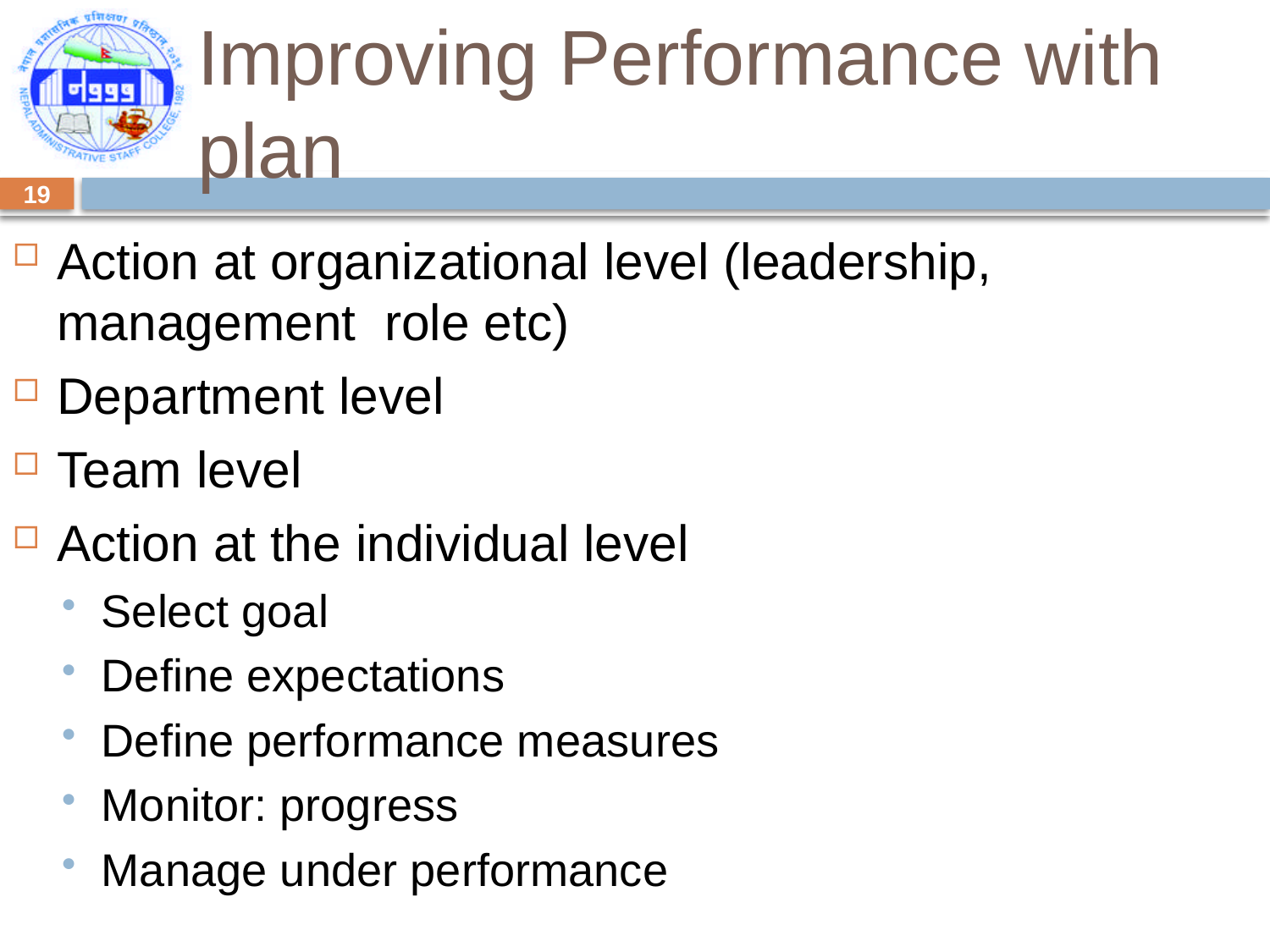

# Improving Performance with plan
19
Action at organizational level (leadership, management  role etc)
Department level
Team level
Action at the individual level
Select goal
Define expectations
Define performance measures
Monitor: progress
Manage under performance